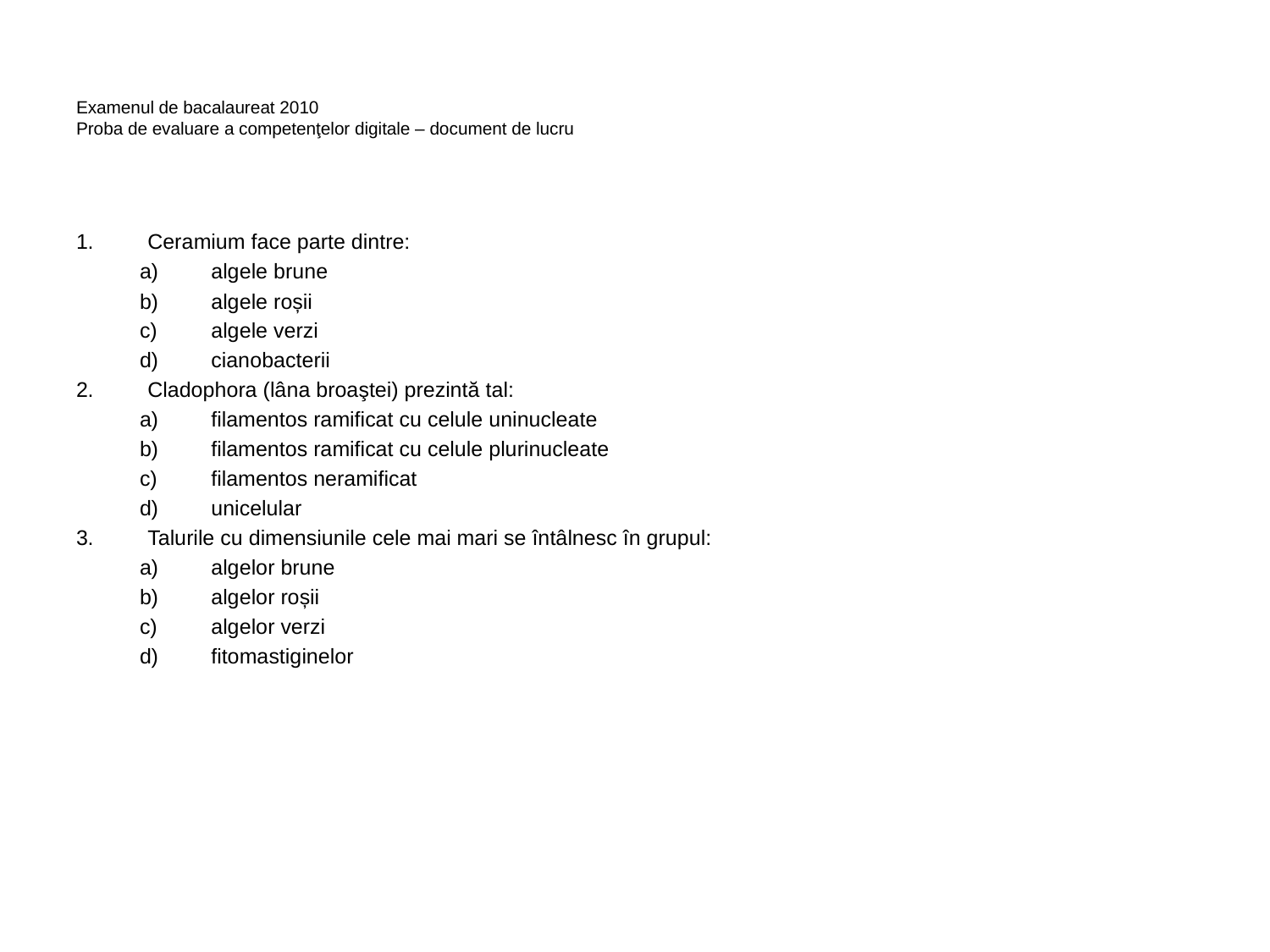

# Examenul de bacalaureat 2010 Proba de evaluare a competenţelor digitale – document de lucru
Ceramium face parte dintre:
algele brune
algele roșii
algele verzi
cianobacterii
Cladophora (lâna broaştei) prezintă tal:
filamentos ramificat cu celule uninucleate
filamentos ramificat cu celule plurinucleate
filamentos neramificat
unicelular
Talurile cu dimensiunile cele mai mari se întâlnesc în grupul:
algelor brune
algelor roșii
algelor verzi
fitomastiginelor